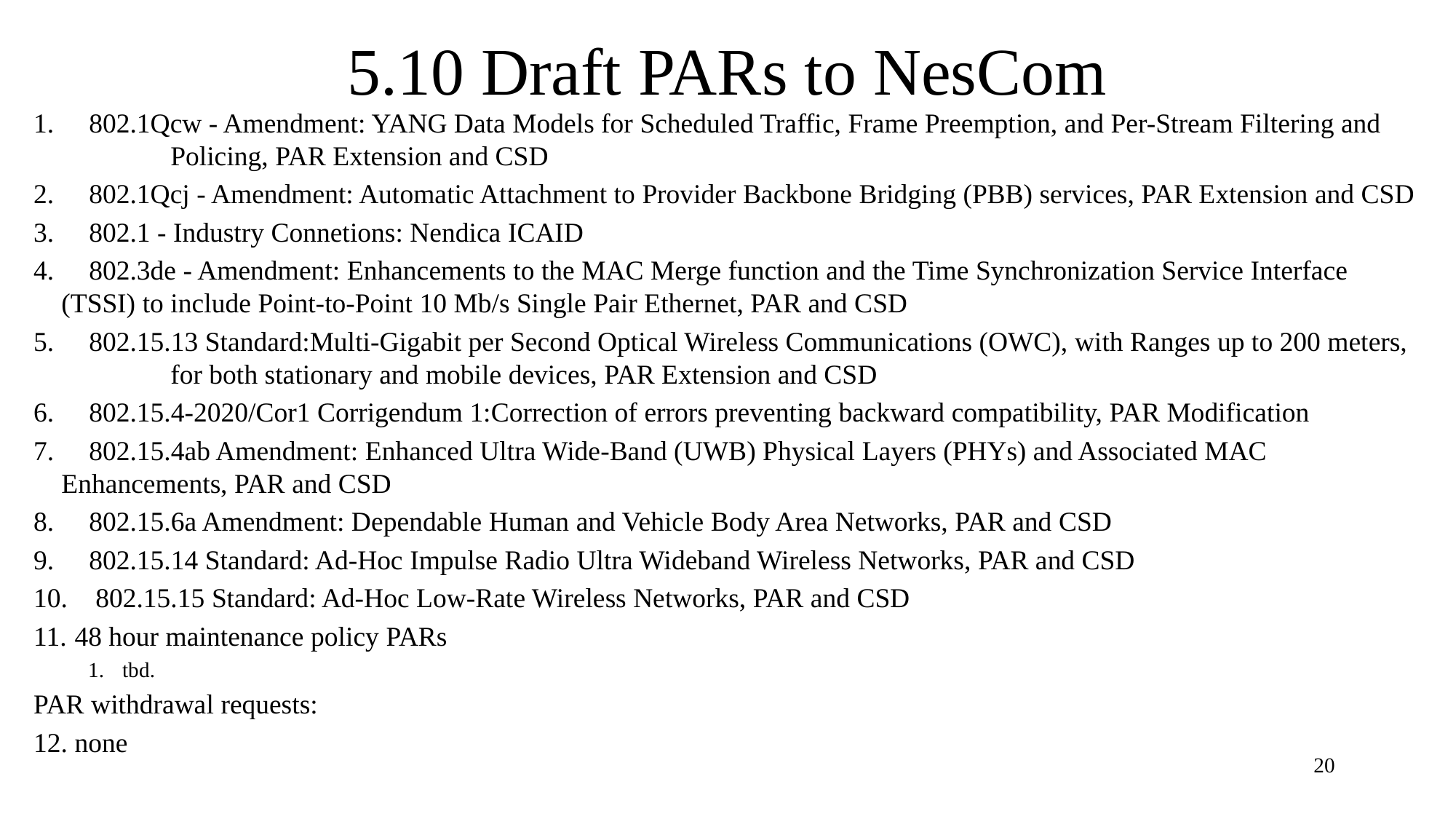

# 5.10 Draft PARs to NesCom
    802.1Qcw - Amendment: YANG Data Models for Scheduled Traffic, Frame Preemption, and Per-Stream Filtering and 	Policing, PAR Extension and CSD
    802.1Qcj - Amendment: Automatic Attachment to Provider Backbone Bridging (PBB) services, PAR Extension and CSD
    802.1 - Industry Connetions: Nendica ICAID
    802.3de - Amendment: Enhancements to the MAC Merge function and the Time Synchronization Service Interface 	(TSSI) to include Point-to-Point 10 Mb/s Single Pair Ethernet, PAR and CSD
    802.15.13 Standard:Multi-Gigabit per Second Optical Wireless Communications (OWC), with Ranges up to 200 meters, 	for both stationary and mobile devices, PAR Extension and CSD
    802.15.4-2020/Cor1 Corrigendum 1:Correction of errors preventing backward compatibility, PAR Modification
    802.15.4ab Amendment: Enhanced Ultra Wide-Band (UWB) Physical Layers (PHYs) and Associated MAC 	Enhancements, PAR and CSD
    802.15.6a Amendment: Dependable Human and Vehicle Body Area Networks, PAR and CSD
    802.15.14 Standard: Ad-Hoc Impulse Radio Ultra Wideband Wireless Networks, PAR and CSD
    802.15.15 Standard: Ad-Hoc Low-Rate Wireless Networks, PAR and CSD
48 hour maintenance policy PARs
tbd.
PAR withdrawal requests:
none

20